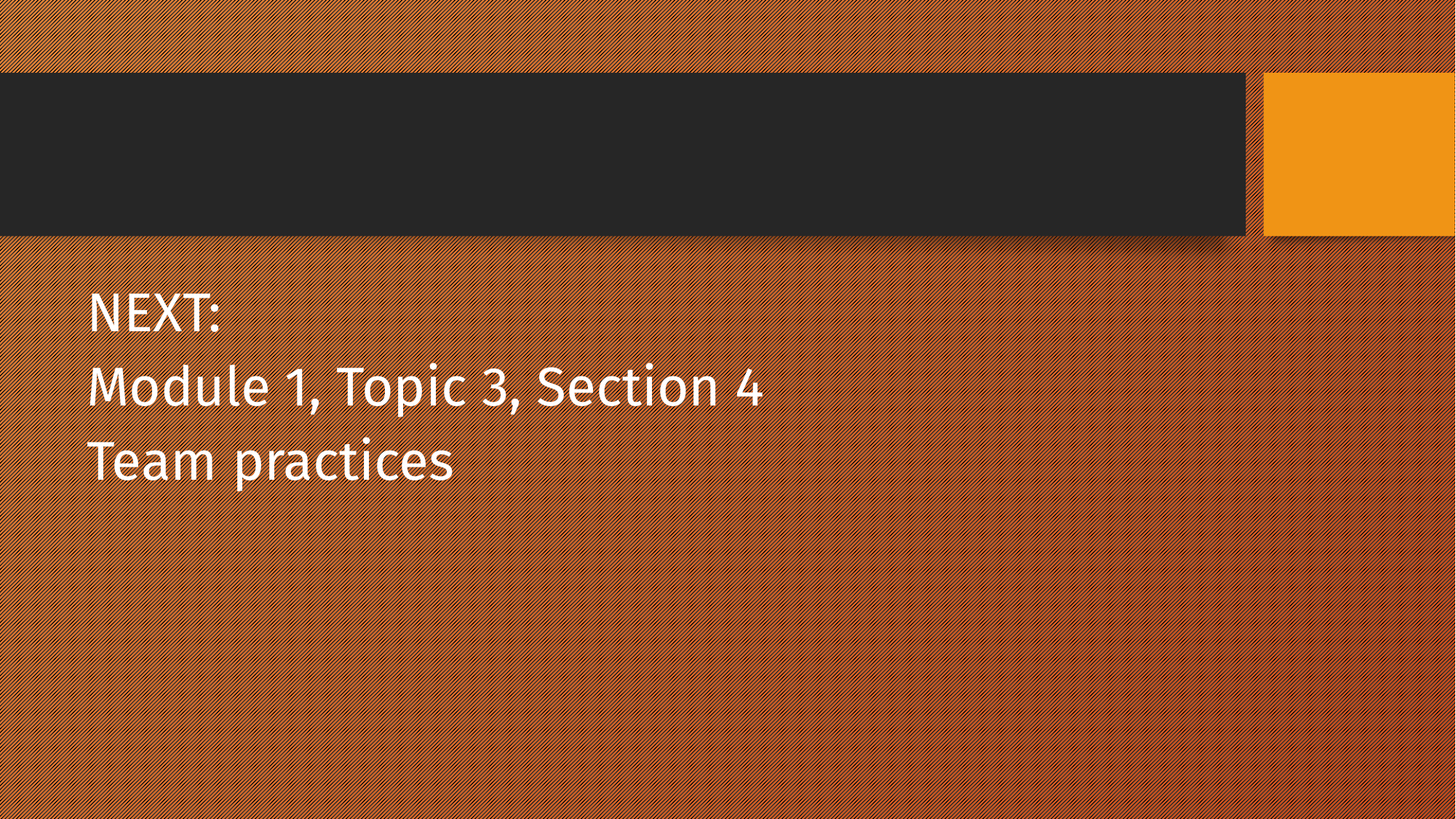

#
NEXT:
Module 1, Topic 3, Section 4
Team practices